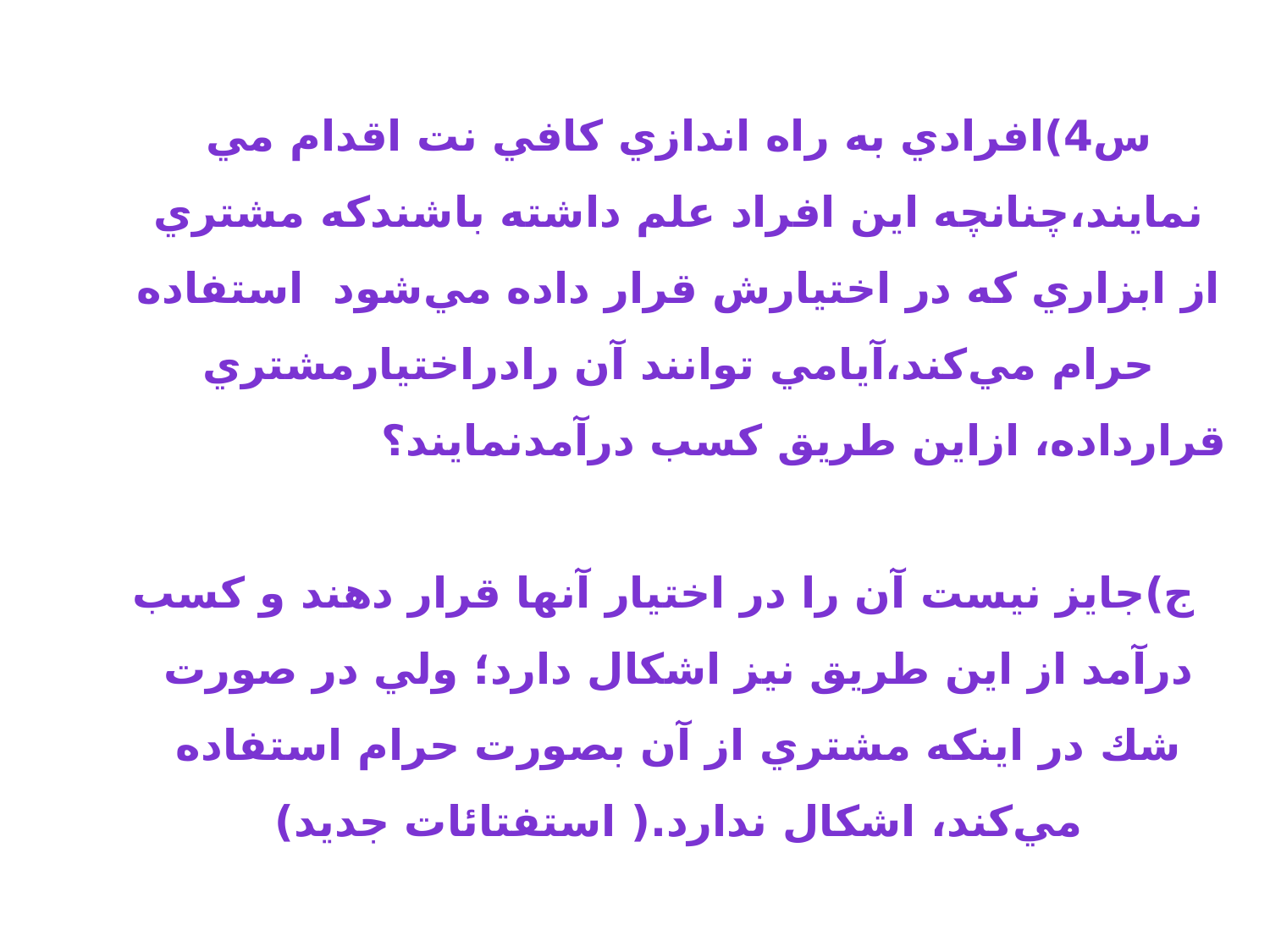

س4)افرادي به راه اندازي كافي نت اقدام مي نمايند،چنانچه اين افراد علم داشته باشندكه مشتري از ابزاري كه در اختيارش قرار داده مي‌شود  استفاده حرام مي‌كند،آيامي توانند آن رادراختيارمشتري قرارداده، ازاين طريق كسب درآمدنمايند؟
  ج)جايز نيست آن را در اختيار آنها قرار دهند و كسب درآمد از اين طريق نيز اشكال دارد؛ ولي در صورت شك در اينكه مشتري از آن بصورت حرام استفاده مي‌كند، اشكال ندارد.( استفتائات جديد)